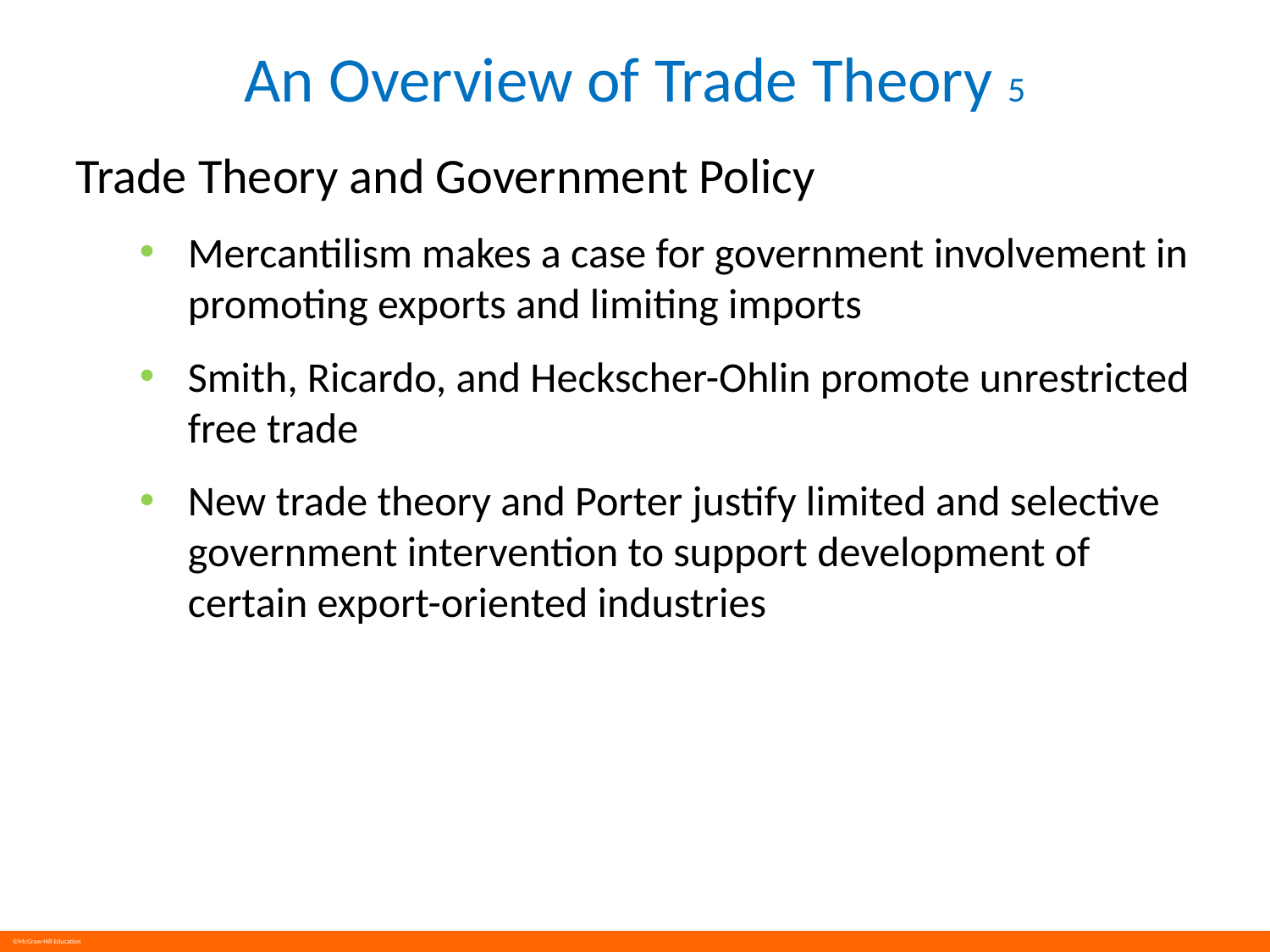

# An Overview of Trade Theory 5
Trade Theory and Government Policy
Mercantilism makes a case for government involvement in promoting exports and limiting imports
Smith, Ricardo, and Heckscher-Ohlin promote unrestricted free trade
New trade theory and Porter justify limited and selective government intervention to support development of certain export-oriented industries